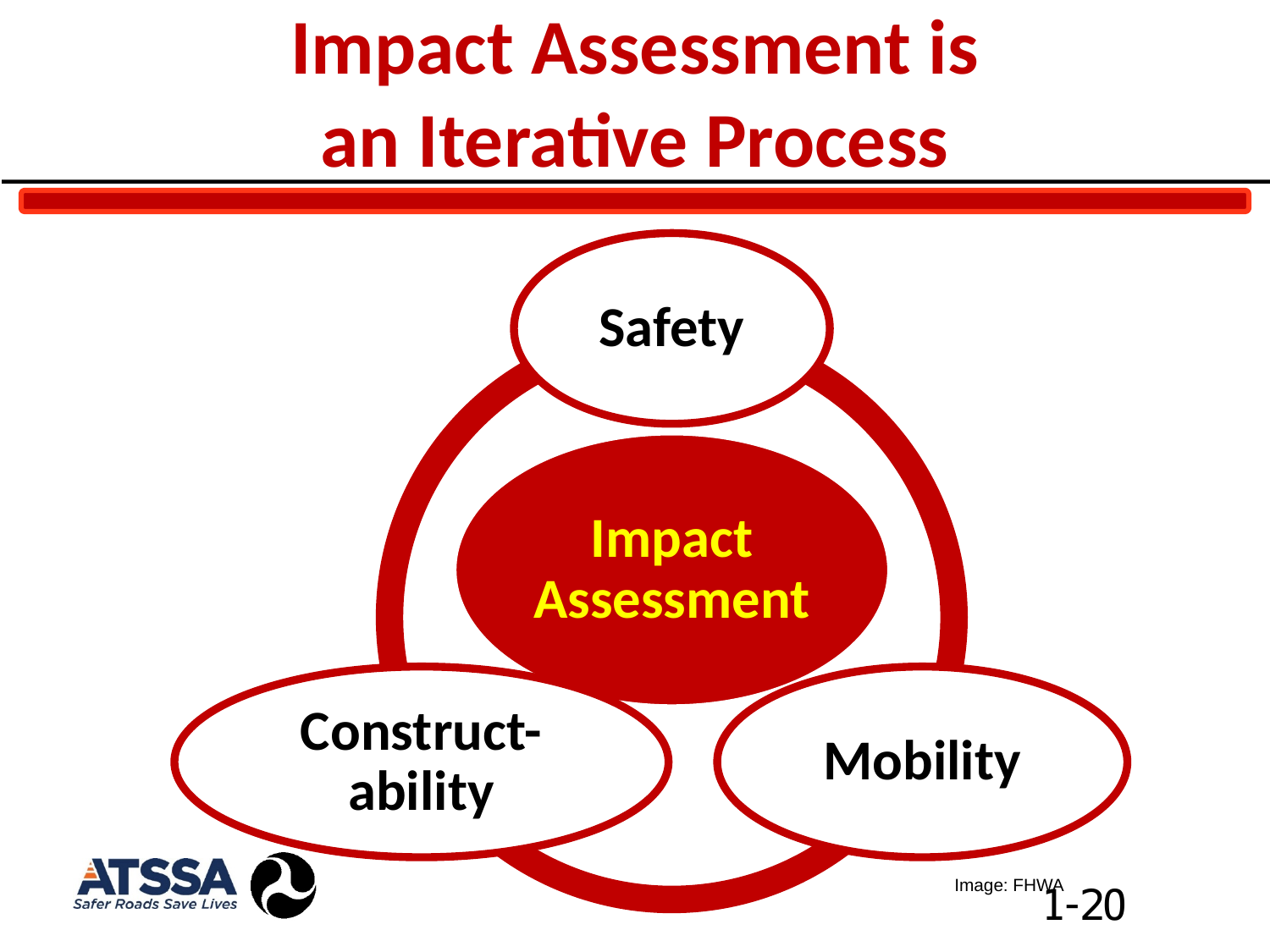

# Impact Assessment is an Iterative Process
Impact Assessment
Safety
Mobility
Construct-ability
Image: FHWA